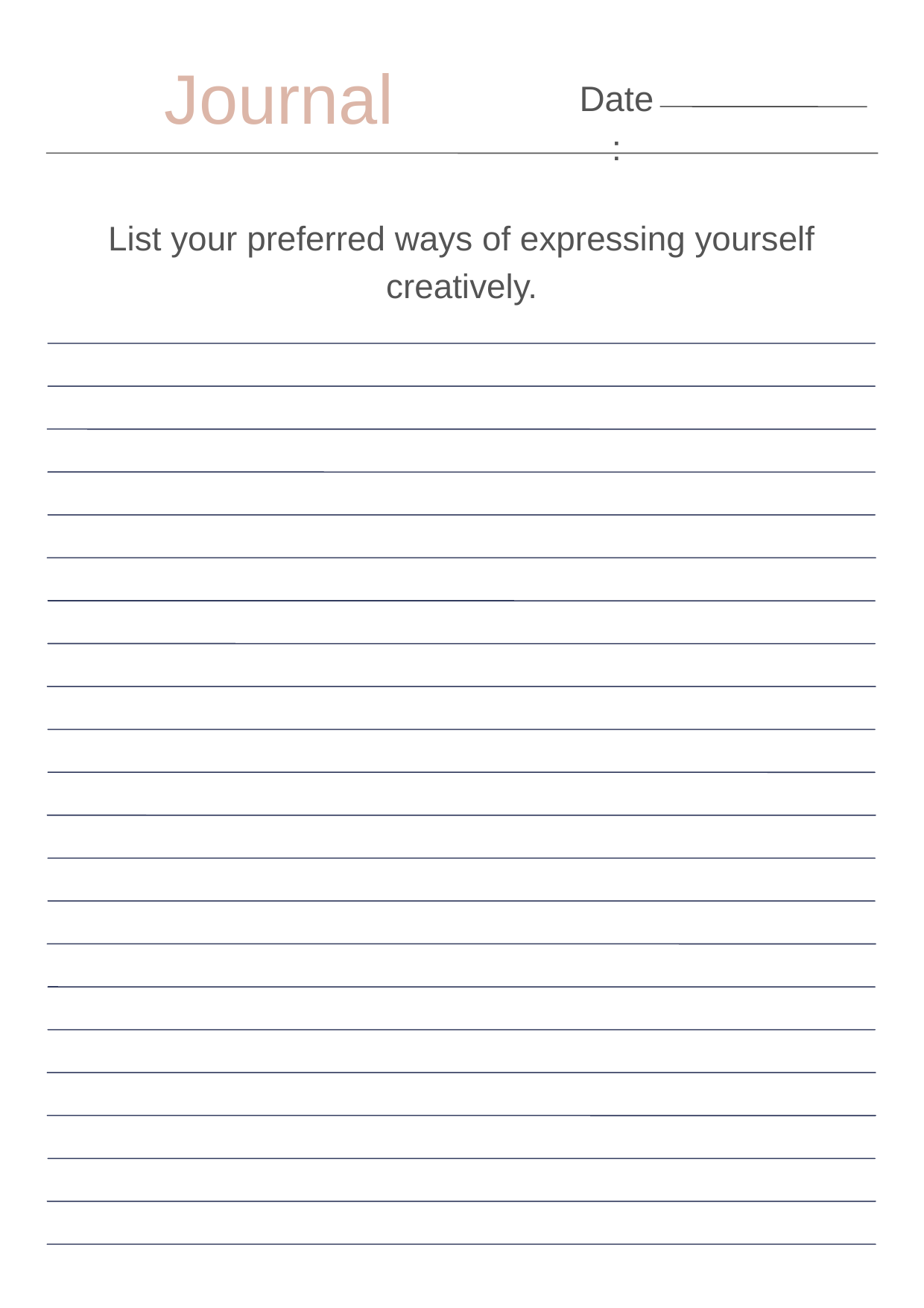

Journal
Date:

List your preferred ways of expressing yourself creatively.